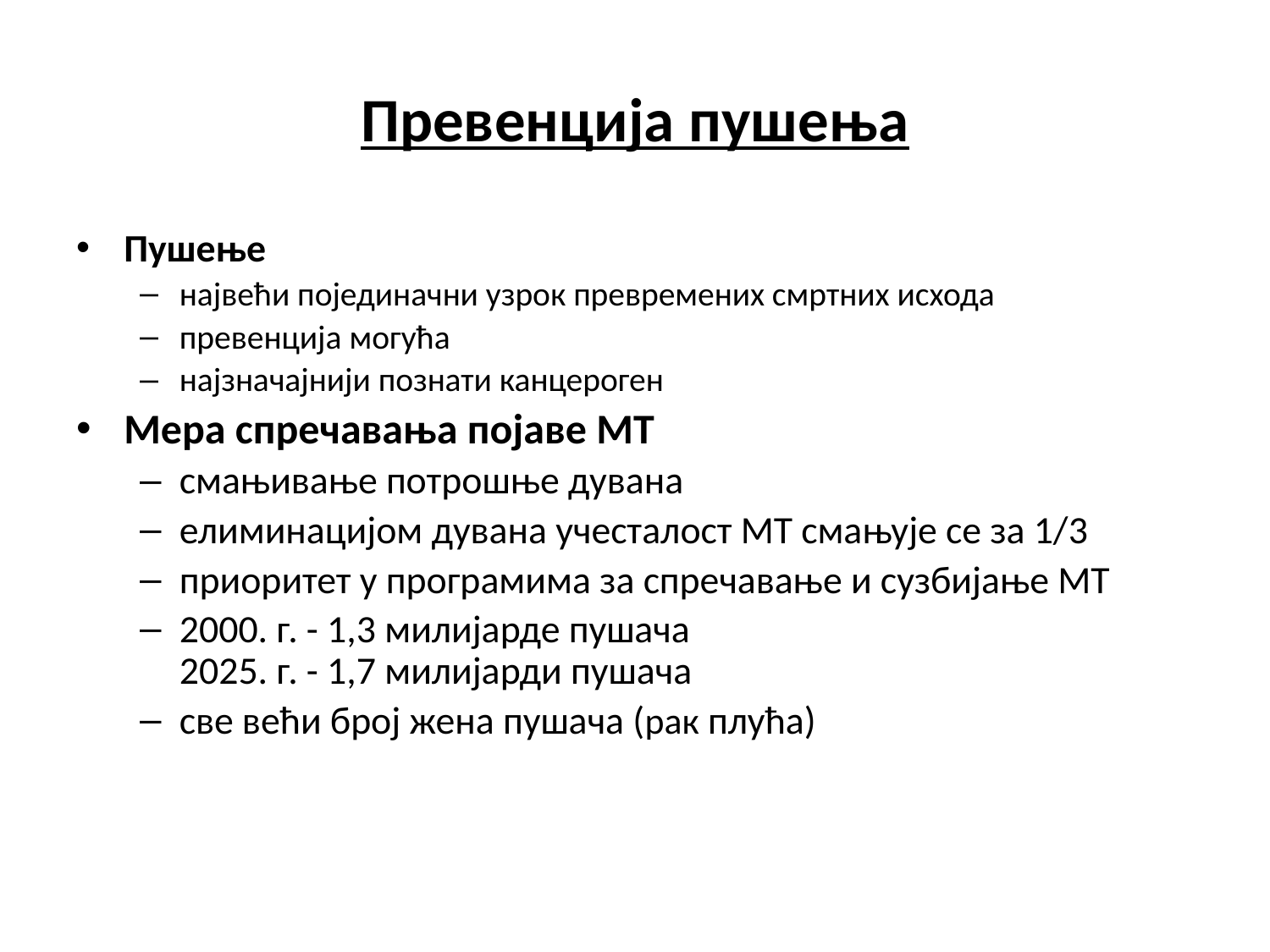

# Превенција пушења
Пушење
највећи појединачни узрок превремених смртних исхода
превенција могућа
најзначајнији познати канцероген
Мера спречавања појаве МТ
смањивање потрошње дувана
елиминацијом дувана учесталост МТ смањује се за 1/3
приоритет у програмима за спречавање и сузбијање МТ
2000. г.	- 1,3 милијарде пушача
2025. г.	- 1,7 милијарди пушача
све већи број жена пушача (рак плућа)